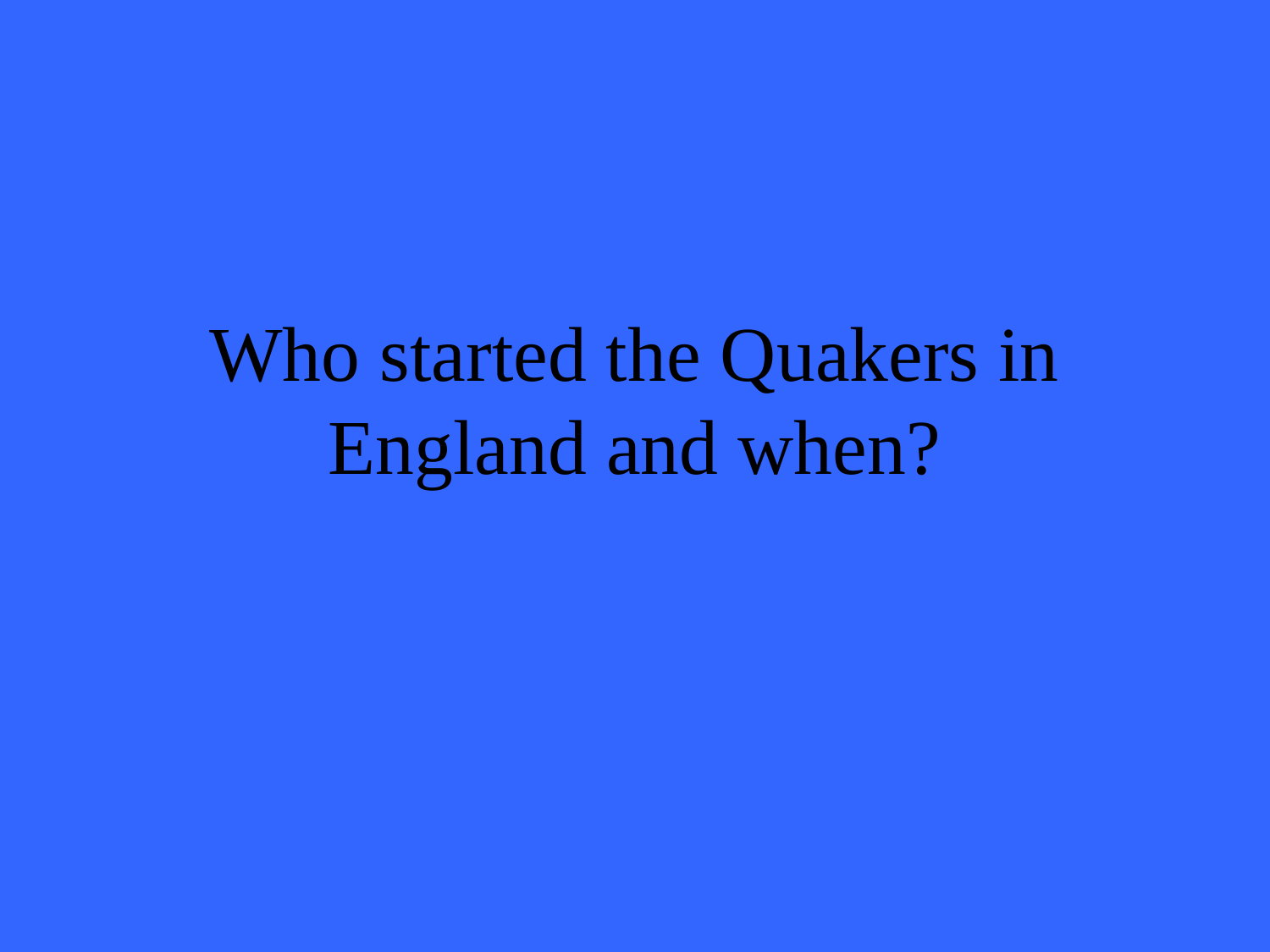

# Who started the Quakers in England and when?